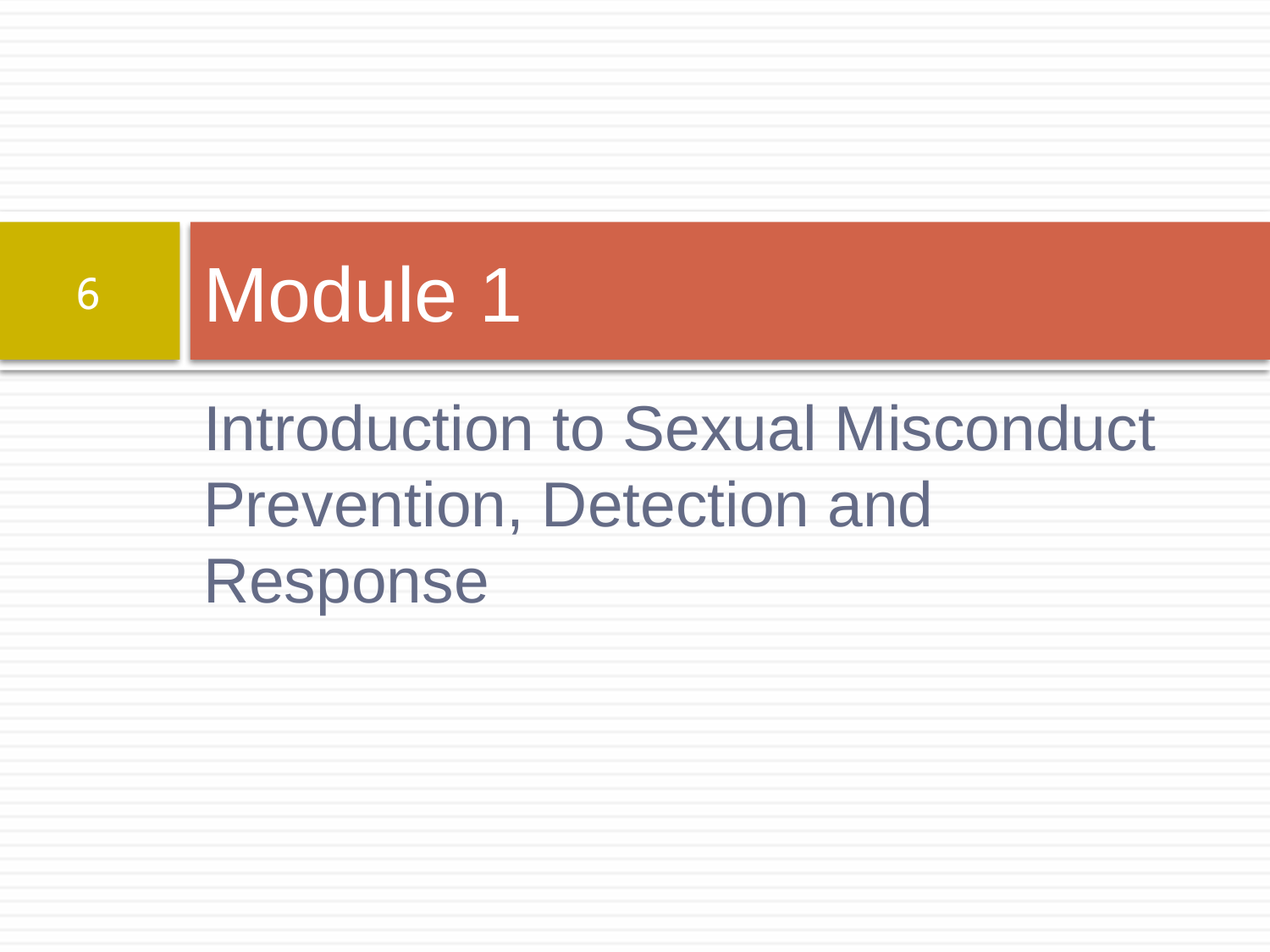

# Module 1
6
Introduction to Sexual Misconduct Prevention, Detection and Response